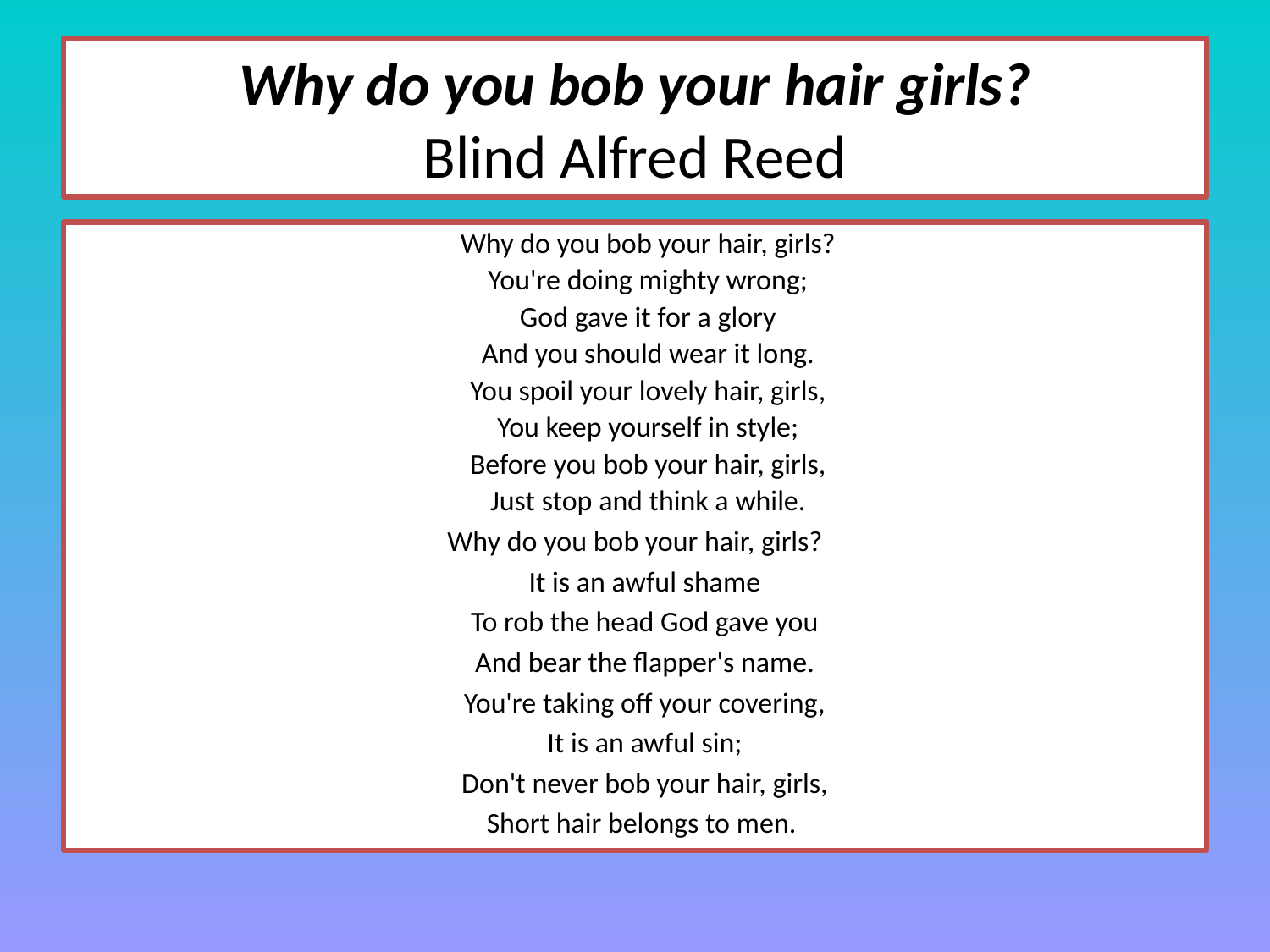

# Why do you bob your hair girls? Blind Alfred Reed
    Why do you bob your hair, girls?
    You're doing mighty wrong;
    God gave it for a glory
    And you should wear it long.
    You spoil your lovely hair, girls,
    You keep yourself in style;
    Before you bob your hair, girls,
    Just stop and think a while.
Why do you bob your hair, girls?
   It is an awful shame
   To rob the head God gave you
   And bear the flapper's name.
   You're taking off your covering,
   It is an awful sin;
   Don't never bob your hair, girls,
   Short hair belongs to men.